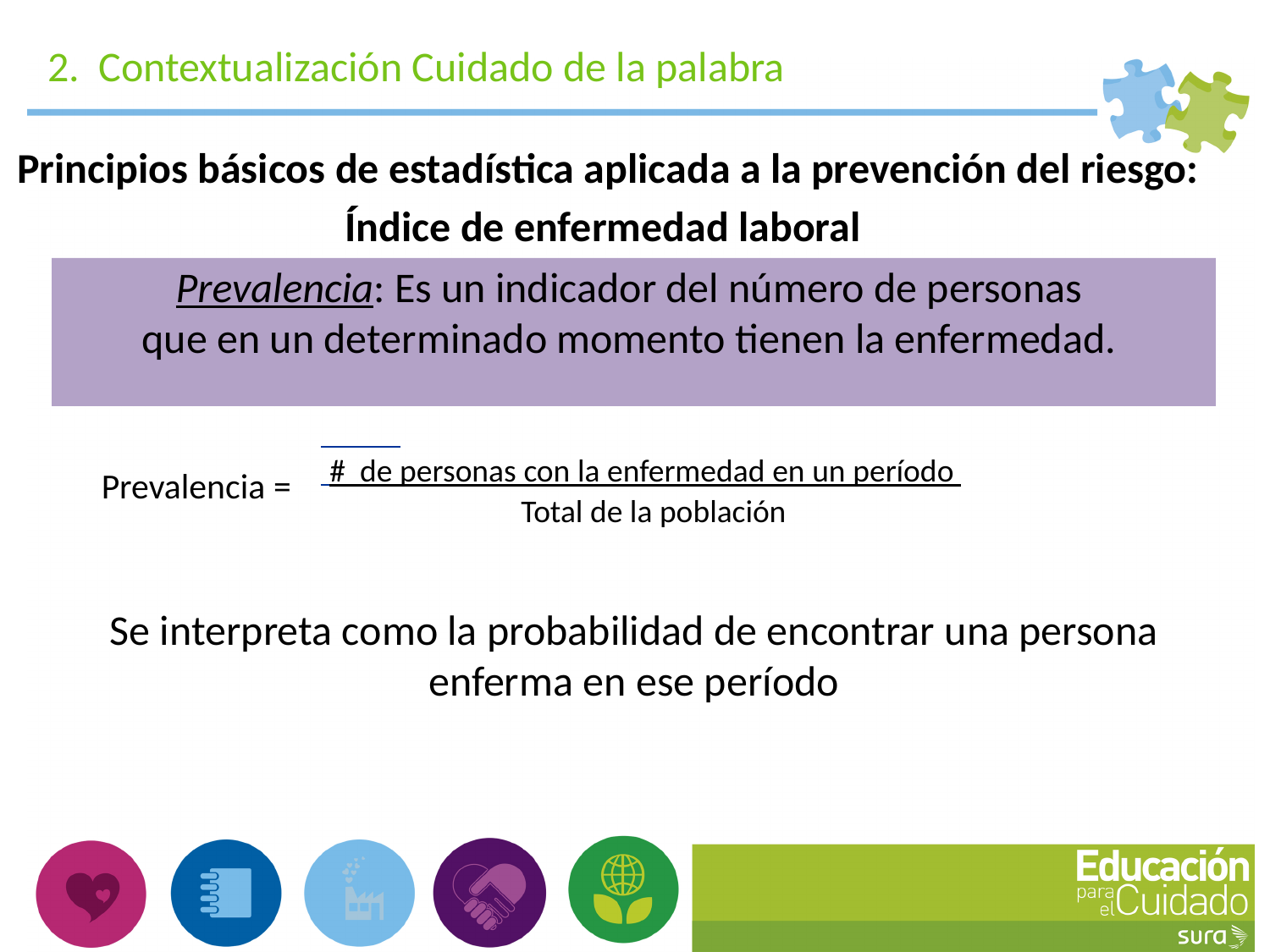

2.  Contextualización Cuidado de la palabra
Principios básicos de estadística aplicada a la prevención del riesgo: Índice de enfermedad laboral
Prevalencia: Es un indicador del número de personas
que en un determinado momento tienen la enfermedad.

 #  de personas con la enfermedad en un período
Prevalencia =
Total de la población
Se interpreta como la probabilidad de encontrar una persona enferma en ese período